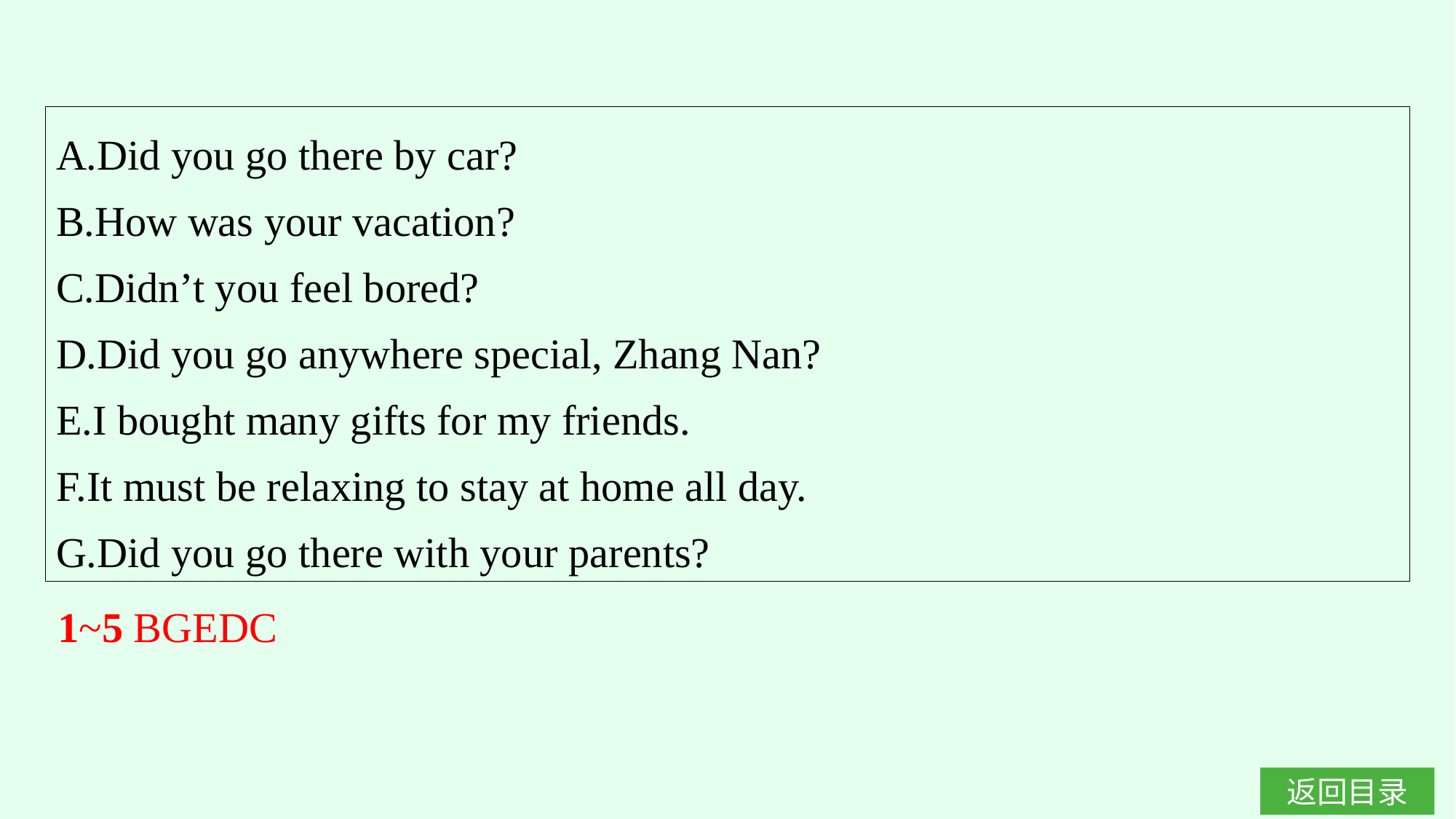

A.Did you go there by car?
B.How was your vacation?
C.Didn’t you feel bored?
D.Did you go anywhere special, Zhang Nan?
E.I bought many gifts for my friends.
F.It must be relaxing to stay at home all day.
G.Did you go there with your parents?
1~5 BGEDC